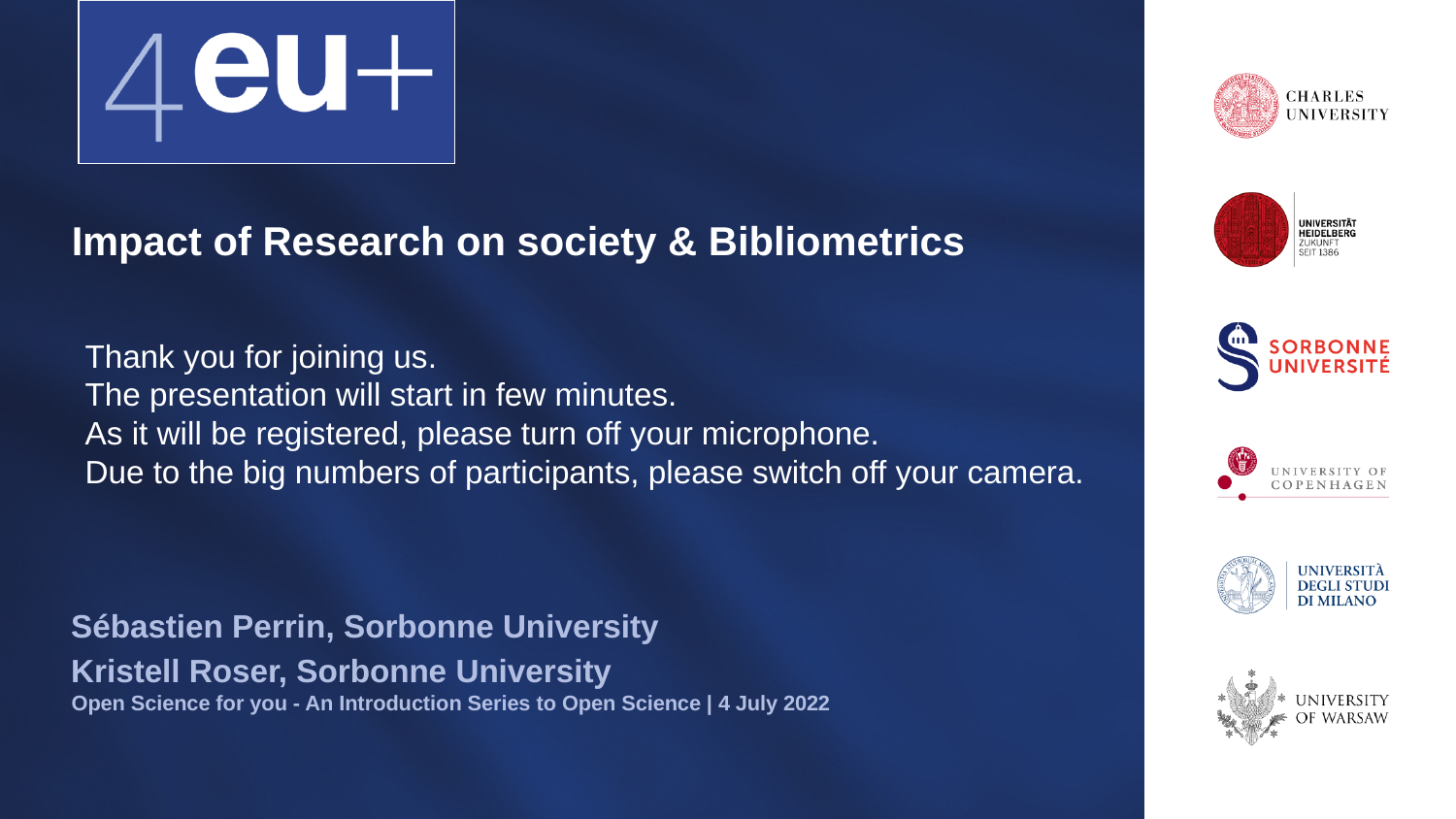

# Impact of Research on society & Bibliometrics
Thank you for joining us.
The presentation will start in few minutes.
As it will be registered, please turn off your microphone.
Due to the big numbers of participants, please switch off your camera.
Sébastien Perrin, Sorbonne University
Kristell Roser, Sorbonne University
Open Science for you - An Introduction Series to Open Science | 4 July 2022